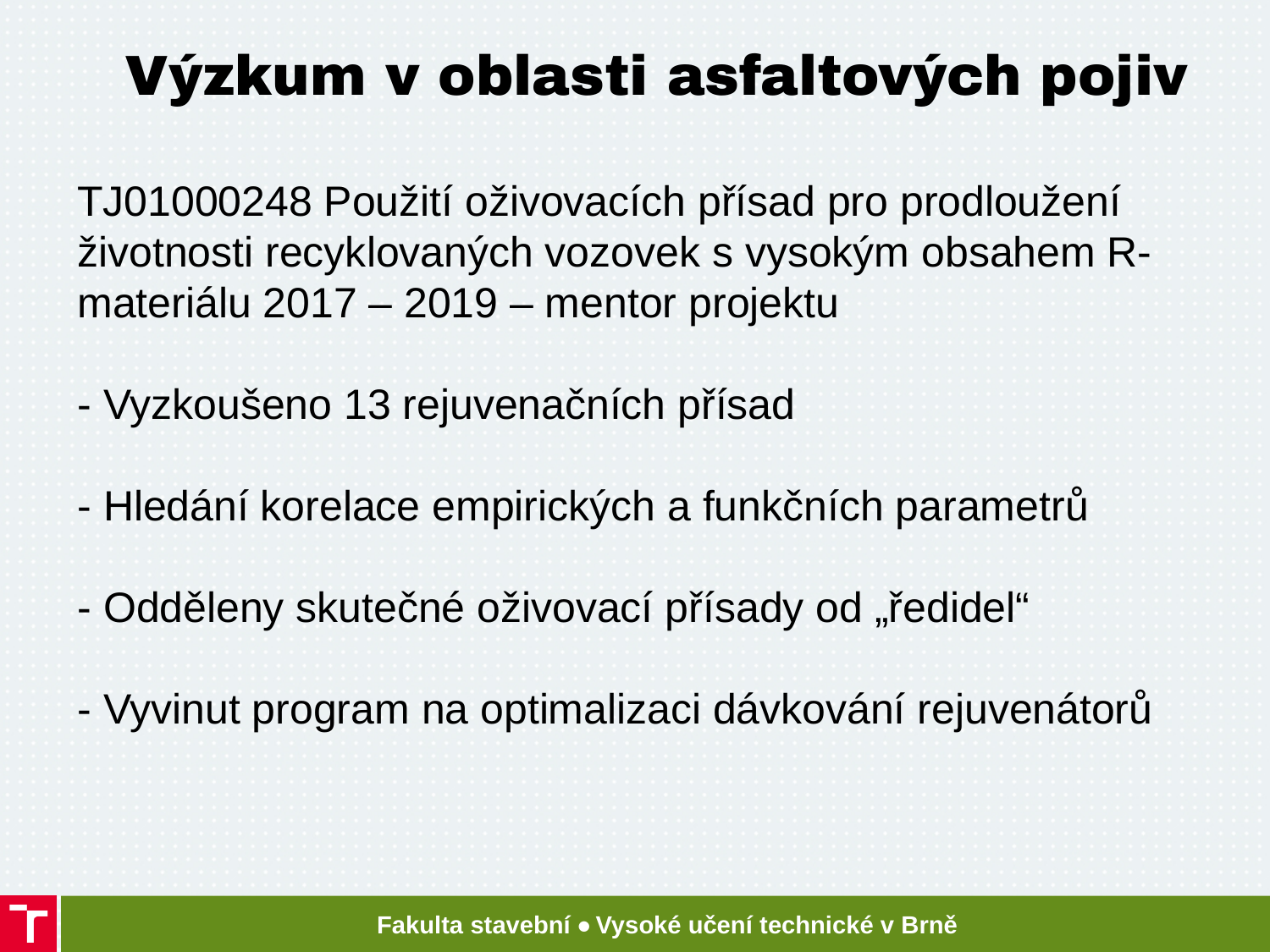

# Výzkum v oblasti asfaltových pojiv TJ01000248 Použití oživovacích přísad pro prodloužení životnosti recyklovaných vozovek s vysokým obsahem R- materiálu 2017 – 2019 – mentor projektu - Vyzkoušeno 13 rejuvenačních přísad - Hledání korelace empirických a funkčních parametrů - Odděleny skutečné oživovací přísady od „ředidel“ - Vyvinut program na optimalizaci dávkování rejuvenátorů